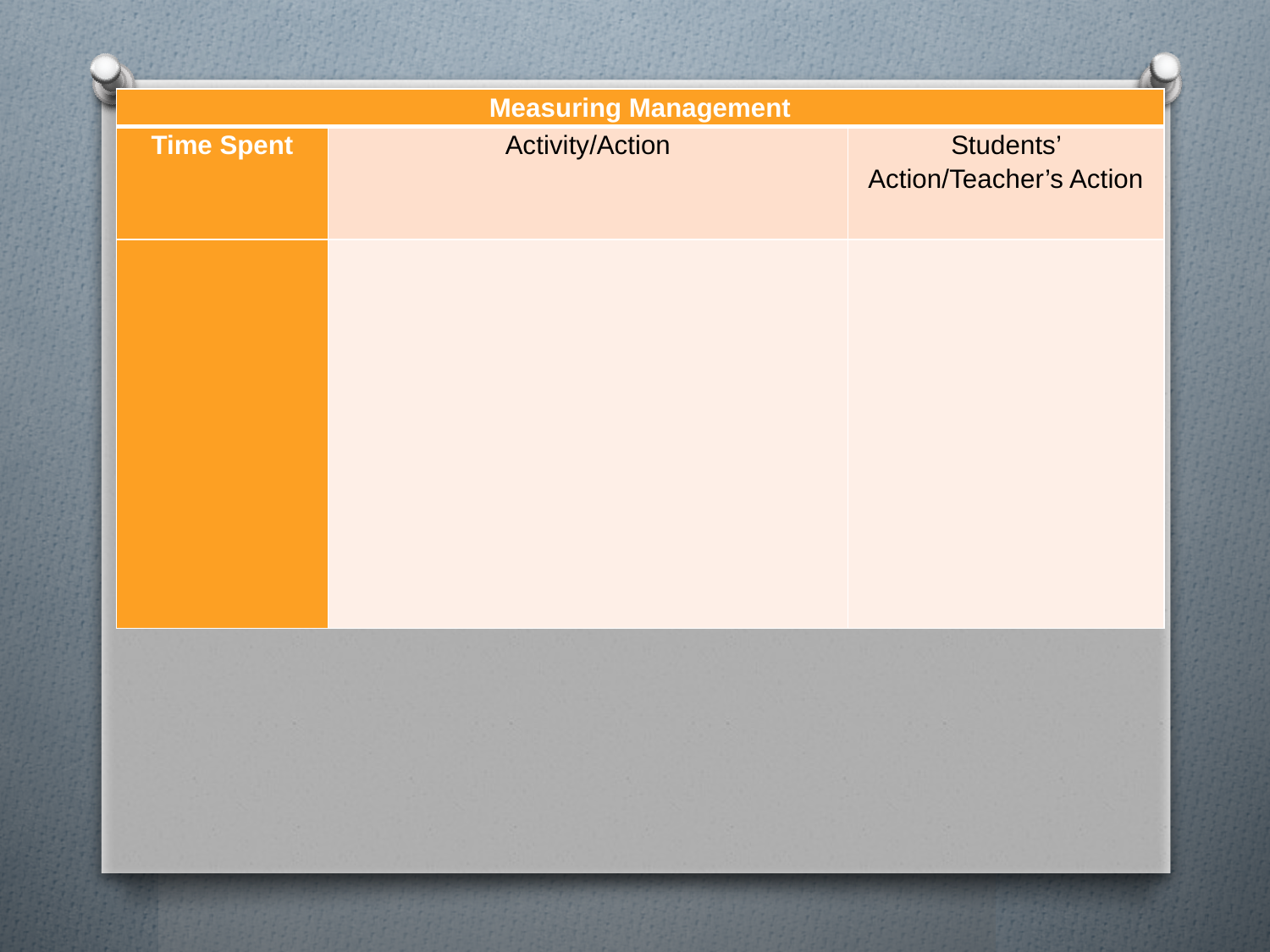

| Measuring Management |  |  |
| --- | --- | --- |
| Time Spent | Activity/Action | Students’ Action/Teacher’s Action |
|  |  |  |
# Management